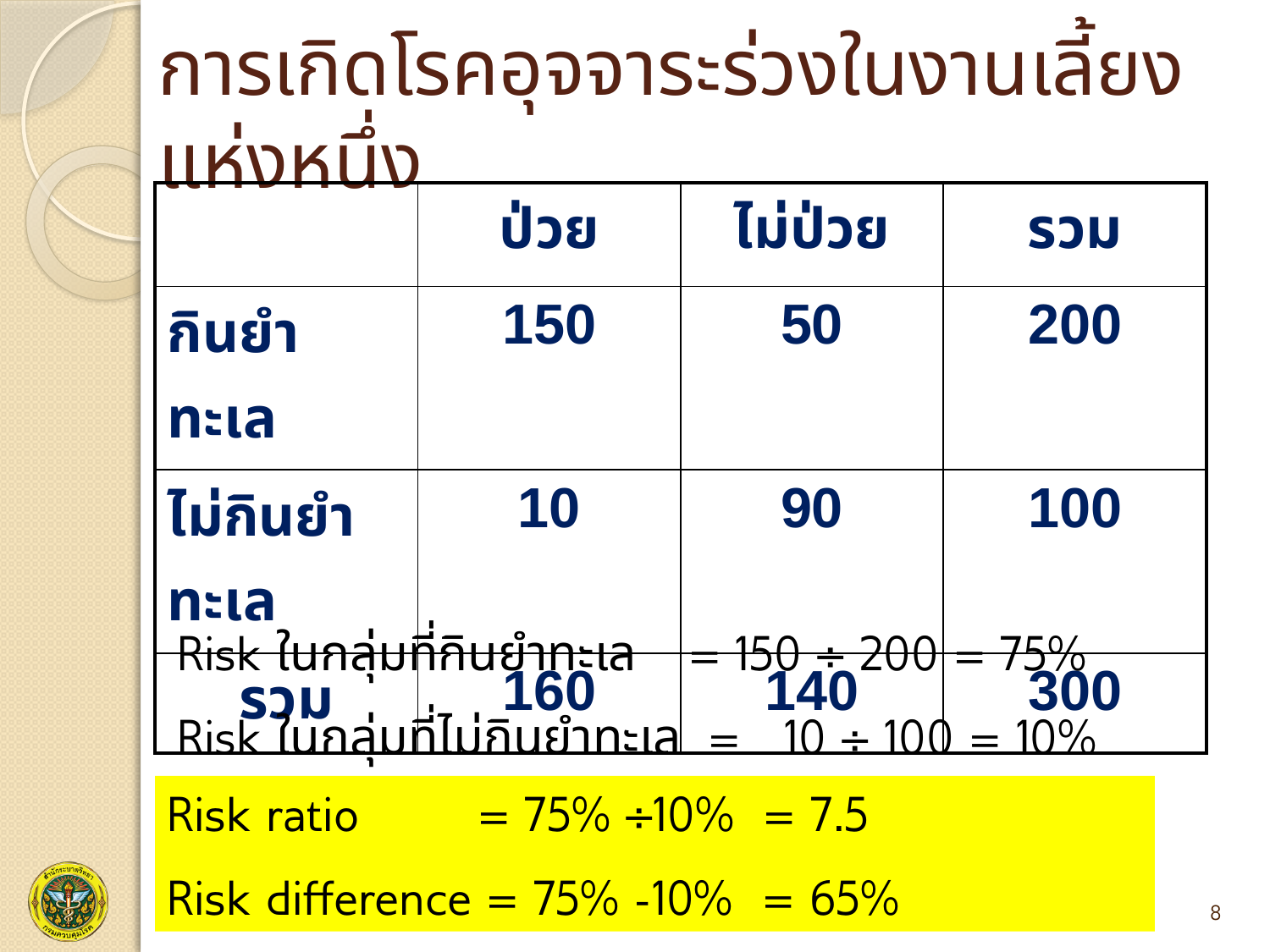

# การเกิดโรคอุจจาระร่วงในงานเลี้ยงแห่งหนึ่ง
|  | ป่วย | ไม่ป่วย | รวม |
| --- | --- | --- | --- |
| กินยำทะเล | 150 | 50 | 200 |
| ไม่กินยำทะเล | 10 | 90 | 100 |
| รวม | 160 | 140 | 300 |
Risk ในกลุ่มที่กินยำทะเล    = 150 ÷ 200 = 75%
Risk ในกลุ่มที่ไม่กินยำทะเล  =   10 ÷ 100 = 10%
Risk ratio        = 75% ÷10%  = 7.5
Risk difference = 75% -10%  = 65%
8